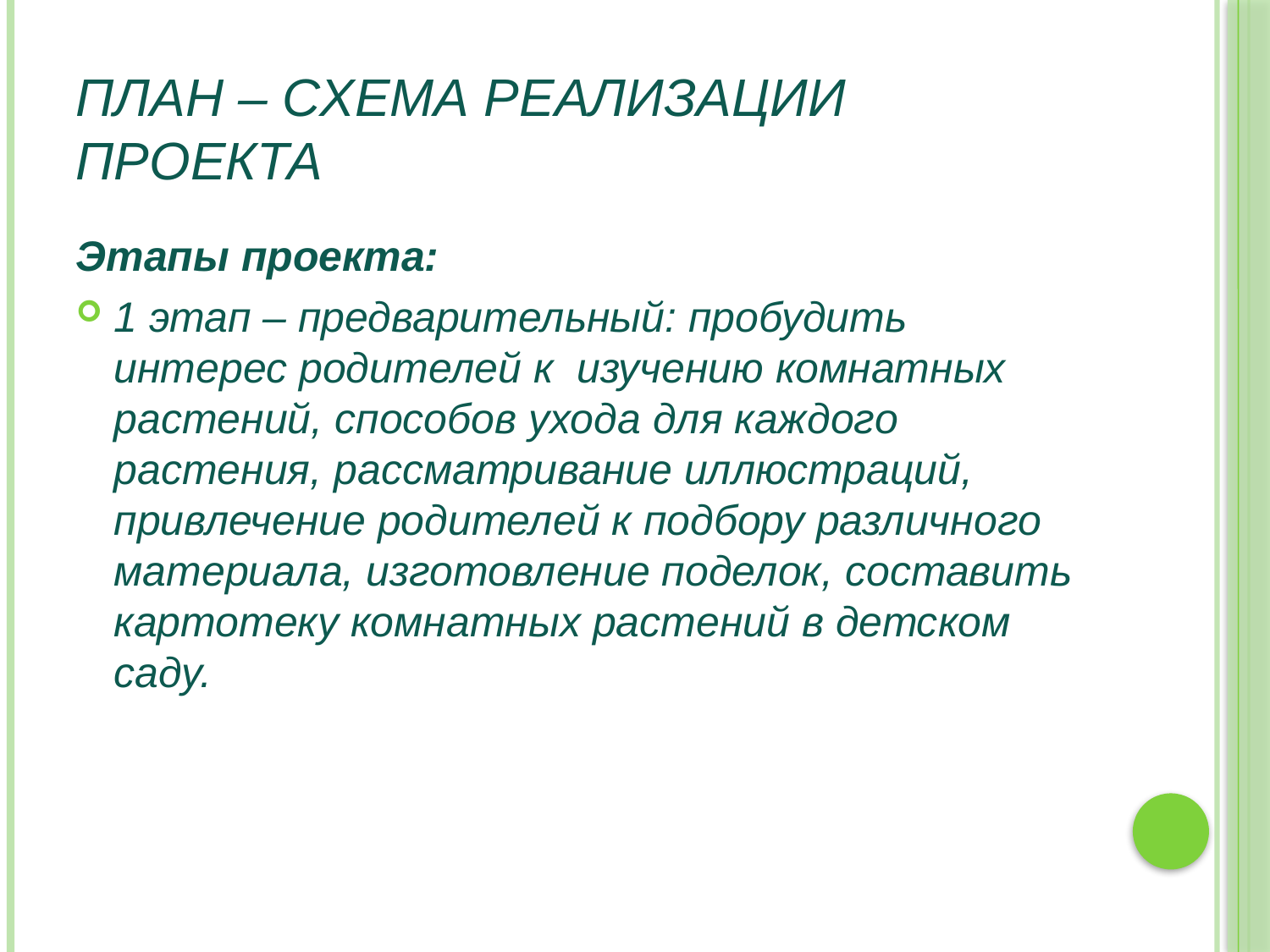

# План – схема реализации проекта
Этапы проекта:
1 этап – предварительный: пробудить интерес родителей к  изучению комнатных растений, способов ухода для каждого растения, рассматривание иллюстраций, привлечение родителей к подбору различного материала, изготовление поделок, составить картотеку комнатных растений в детском саду.